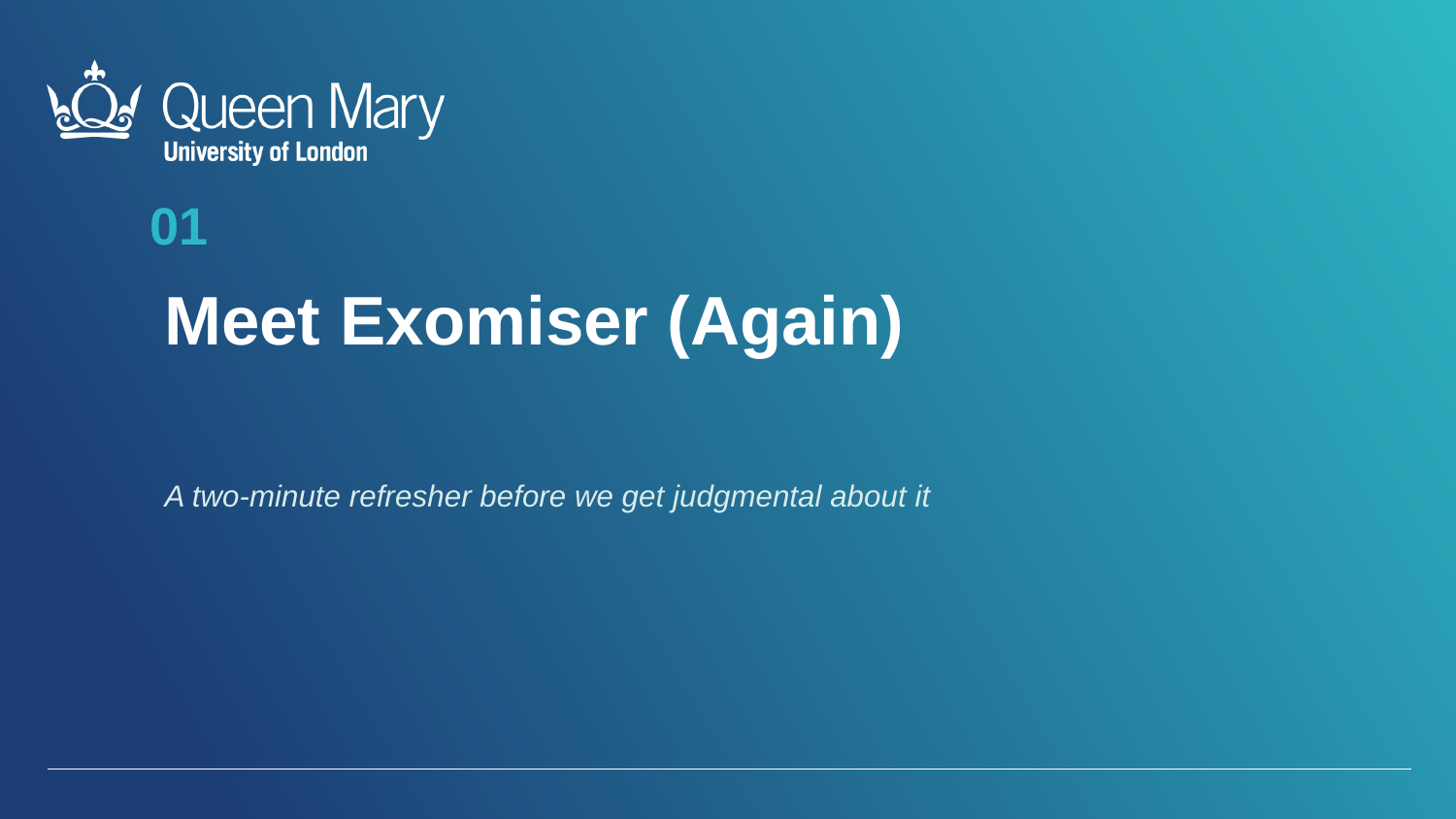

01
Meet Exomiser (Again)
A two-minute refresher before we get judgmental about it